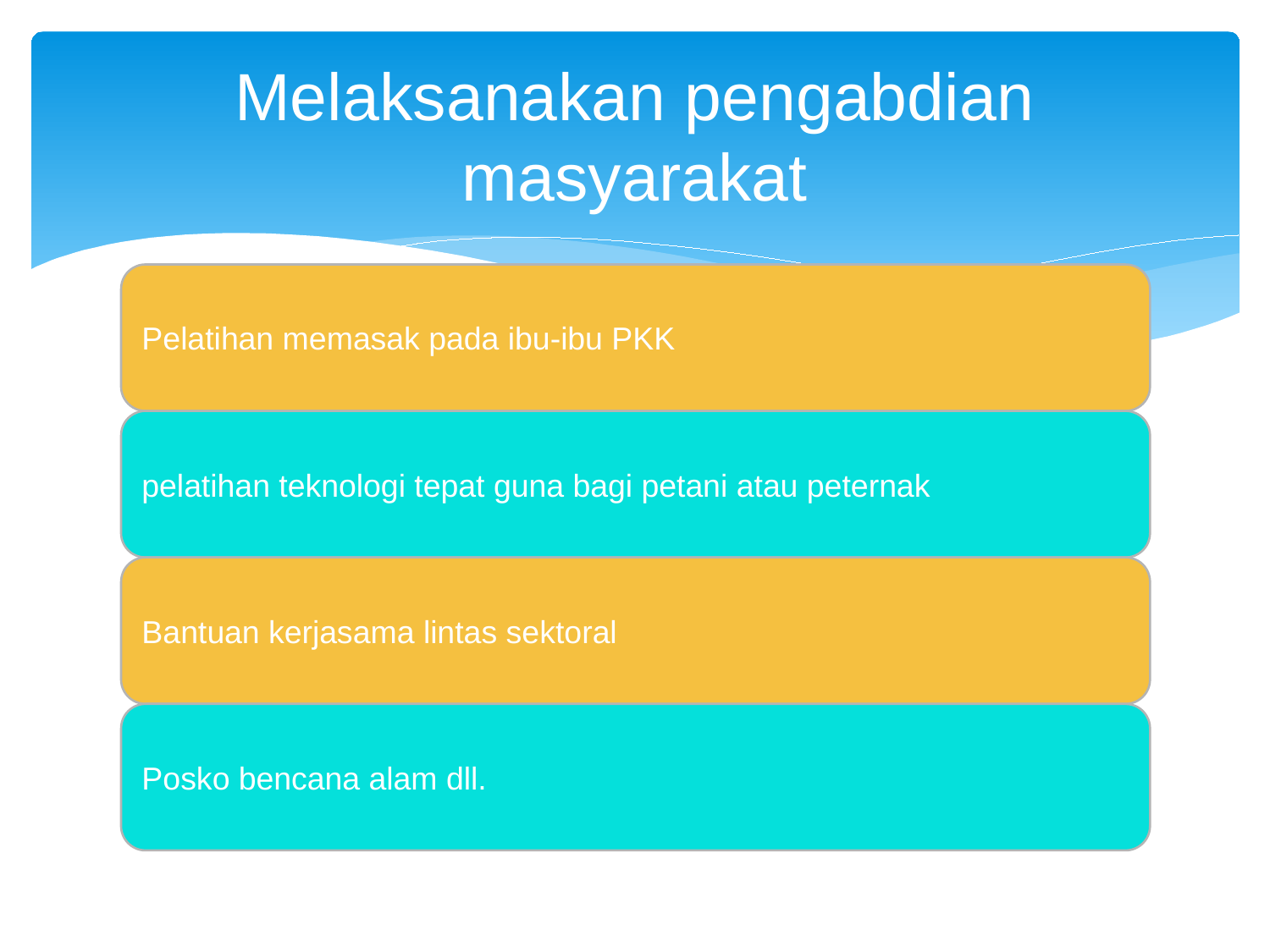

# Melaksanakan pengabdian masyarakat
Pelatihan memasak pada ibu-ibu PKK
pelatihan teknologi tepat guna bagi petani atau peternak
Bantuan kerjasama lintas sektoral
Posko bencana alam dll.